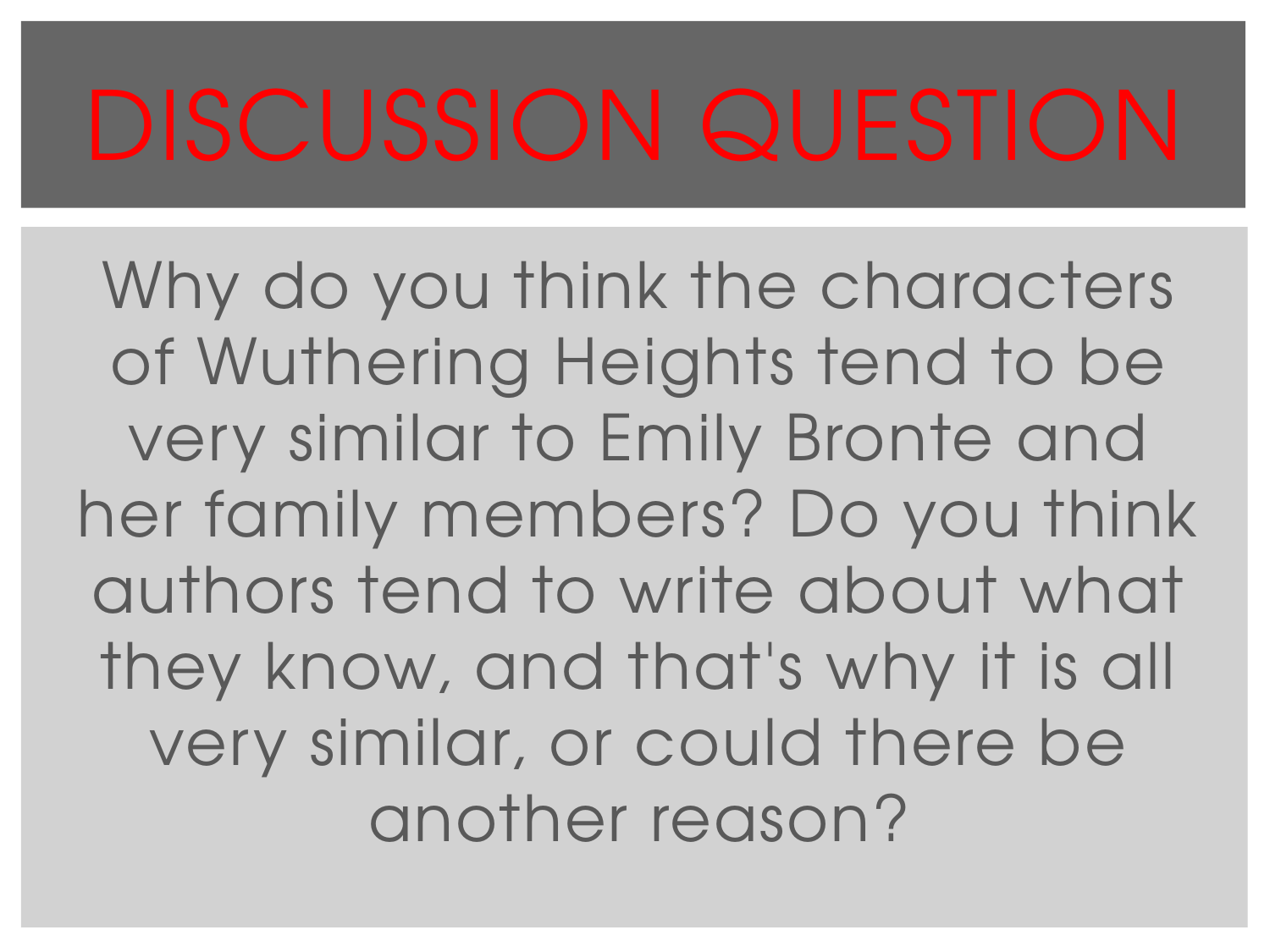

# Discussion question
Why do you think the characters of Wuthering Heights tend to be very similar to Emily Bronte and her family members? Do you think authors tend to write about what they know, and that's why it is all very similar, or could there be another reason?